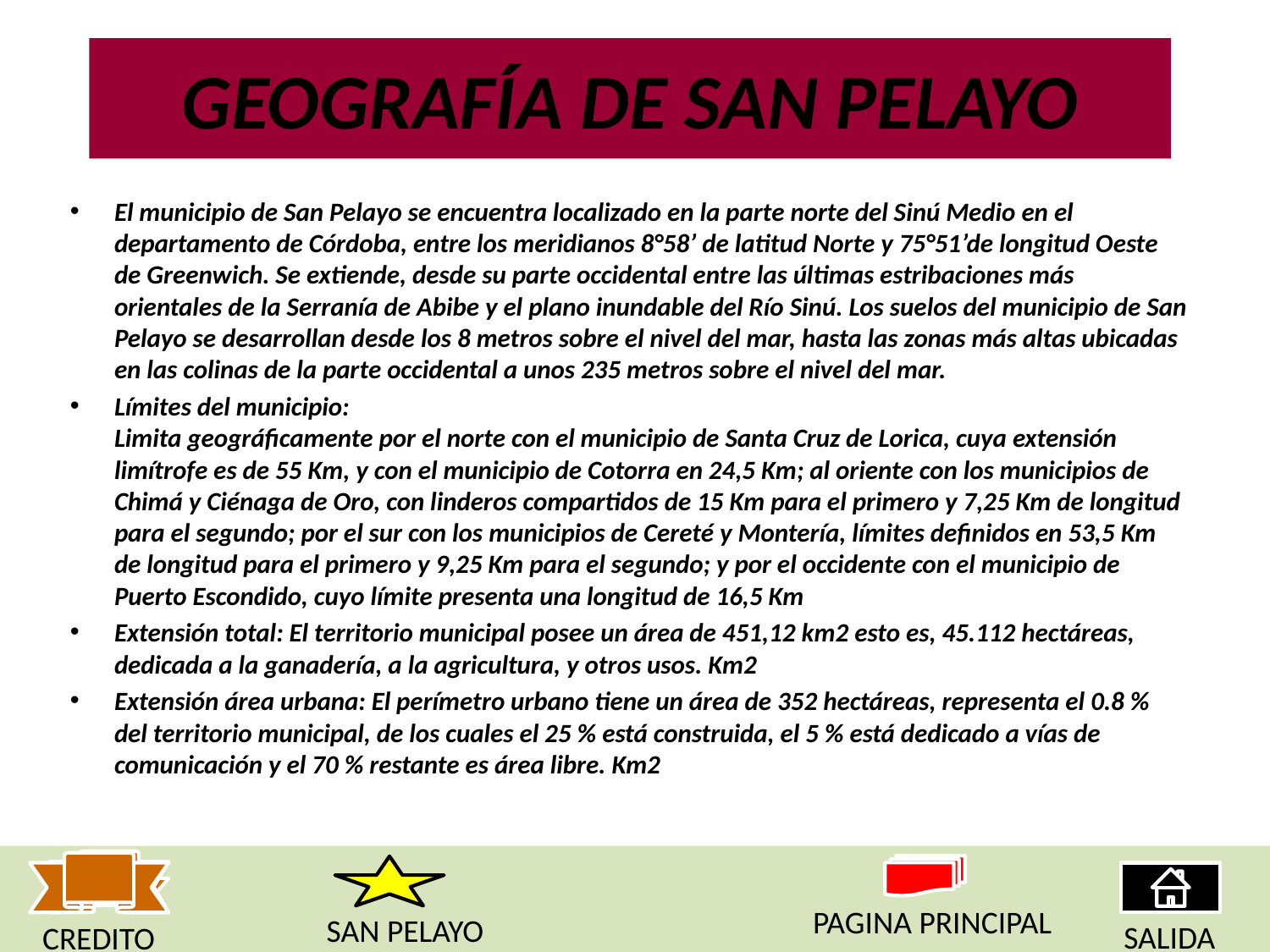

# GEOGRAFÍA DE SAN PELAYO
El municipio de San Pelayo se encuentra localizado en la parte norte del Sinú Medio en el departamento de Córdoba, entre los meridianos 8°58’ de latitud Norte y 75°51’de longitud Oeste de Greenwich. Se extiende, desde su parte occidental entre las últimas estribaciones más orientales de la Serranía de Abibe y el plano inundable del Río Sinú. Los suelos del municipio de San Pelayo se desarrollan desde los 8 metros sobre el nivel del mar, hasta las zonas más altas ubicadas en las colinas de la parte occidental a unos 235 metros sobre el nivel del mar.
Límites del municipio:
Limita geográficamente por el norte con el municipio de Santa Cruz de Lorica, cuya extensión limítrofe es de 55 Km, y con el municipio de Cotorra en 24,5 Km; al oriente con los municipios de Chimá y Ciénaga de Oro, con linderos compartidos de 15 Km para el primero y 7,25 Km de longitud para el segundo; por el sur con los municipios de Cereté y Montería, límites definidos en 53,5 Km de longitud para el primero y 9,25 Km para el segundo; y por el occidente con el municipio de Puerto Escondido, cuyo límite presenta una longitud de 16,5 Km
Extensión total: El territorio municipal posee un área de 451,12 km2 esto es, 45.112 hectáreas, dedicada a la ganadería, a la agricultura, y otros usos. Km2
Extensión área urbana: El perímetro urbano tiene un área de 352 hectáreas, representa el 0.8 % del territorio municipal, de los cuales el 25 % está construida, el 5 % está dedicado a vías de comunicación y el 70 % restante es área libre. Km2

PAGINA PRINCIPAL
SAN PELAYO
SALIDA
CREDITO